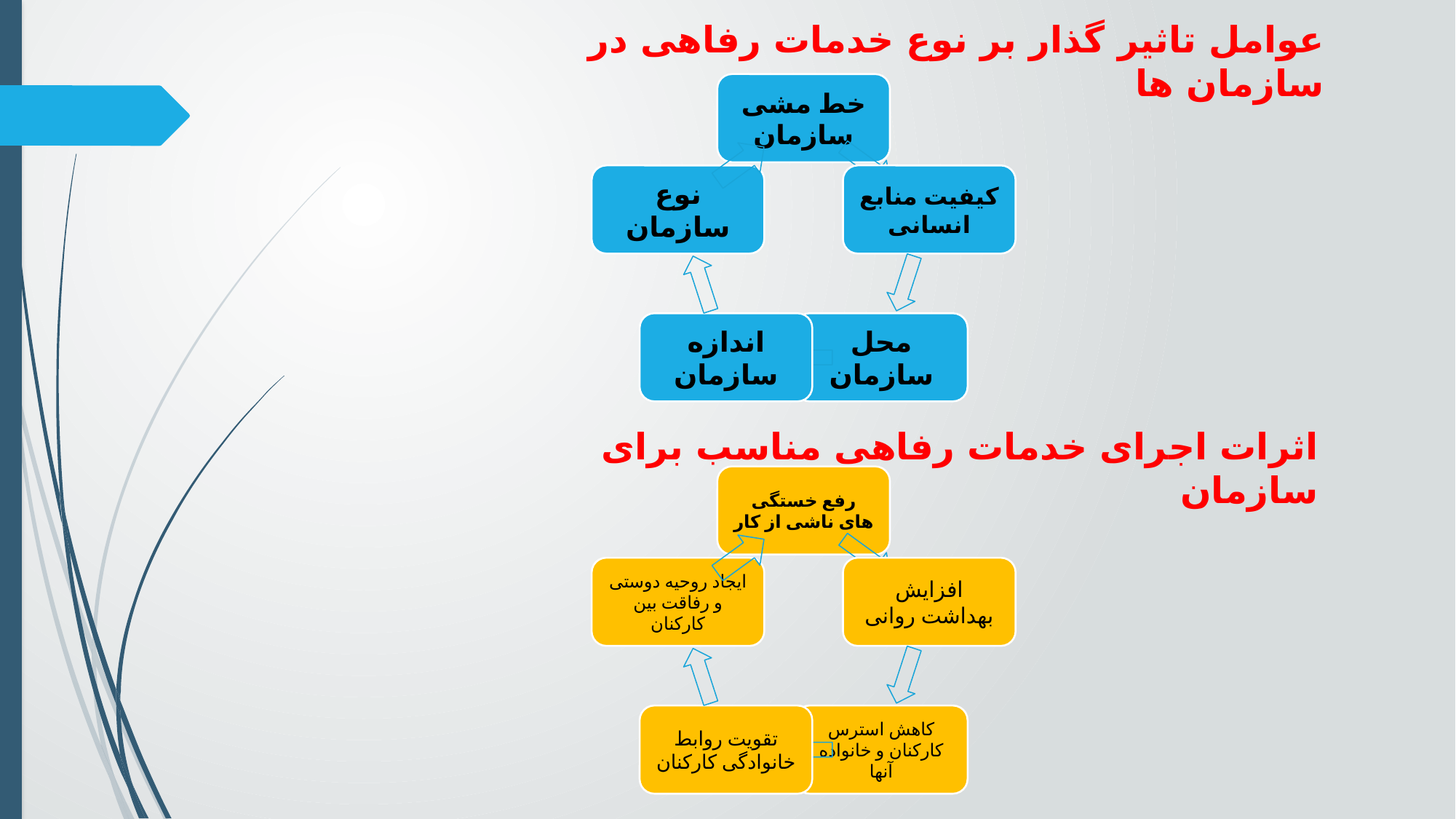

عوامل تاثیر گذار بر نوع خدمات رفاهی در سازمان ها

خط مشی سازمان
کیفیت منابع انسانی
محل سازمان
اندازه سازمان
نوع سازمان
اثرات اجرای خدمات رفاهی مناسب برای سازمان
رفع خستگی های ناشی از کار
افزایش بهداشت روانی
کاهش استرس کارکنان و خانواده آنها
تقویت روابط خانوادگی کارکنان
ایجاد روحیه دوستی و رفاقت بین کارکنان